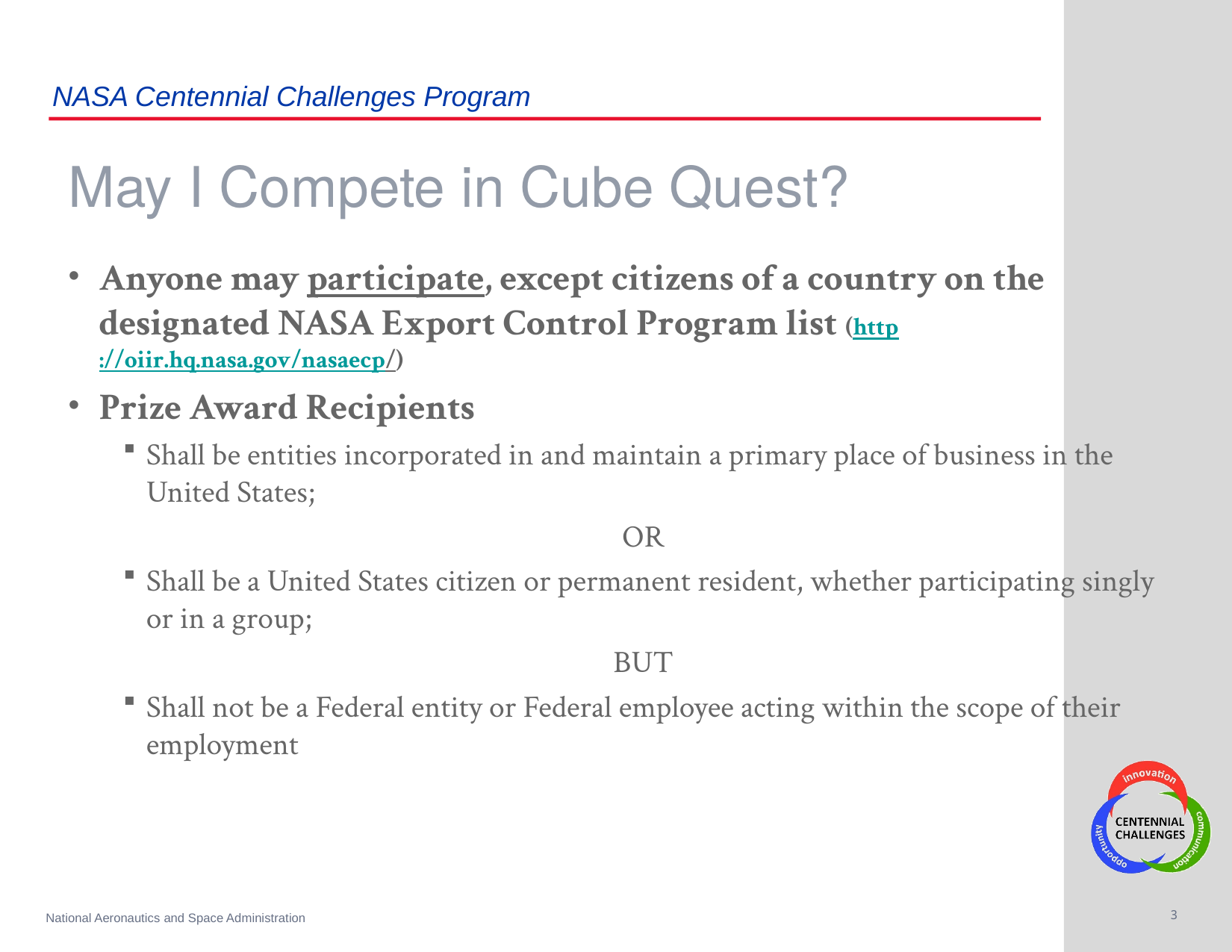

# May I Compete in Cube Quest?
Anyone may participate, except citizens of a country on the designated NASA Export Control Program list (http://oiir.hq.nasa.gov/nasaecp/)
Prize Award Recipients
Shall be entities incorporated in and maintain a primary place of business in the United States;
OR
Shall be a United States citizen or permanent resident, whether participating singly or in a group;
BUT
Shall not be a Federal entity or Federal employee acting within the scope of their employment

3